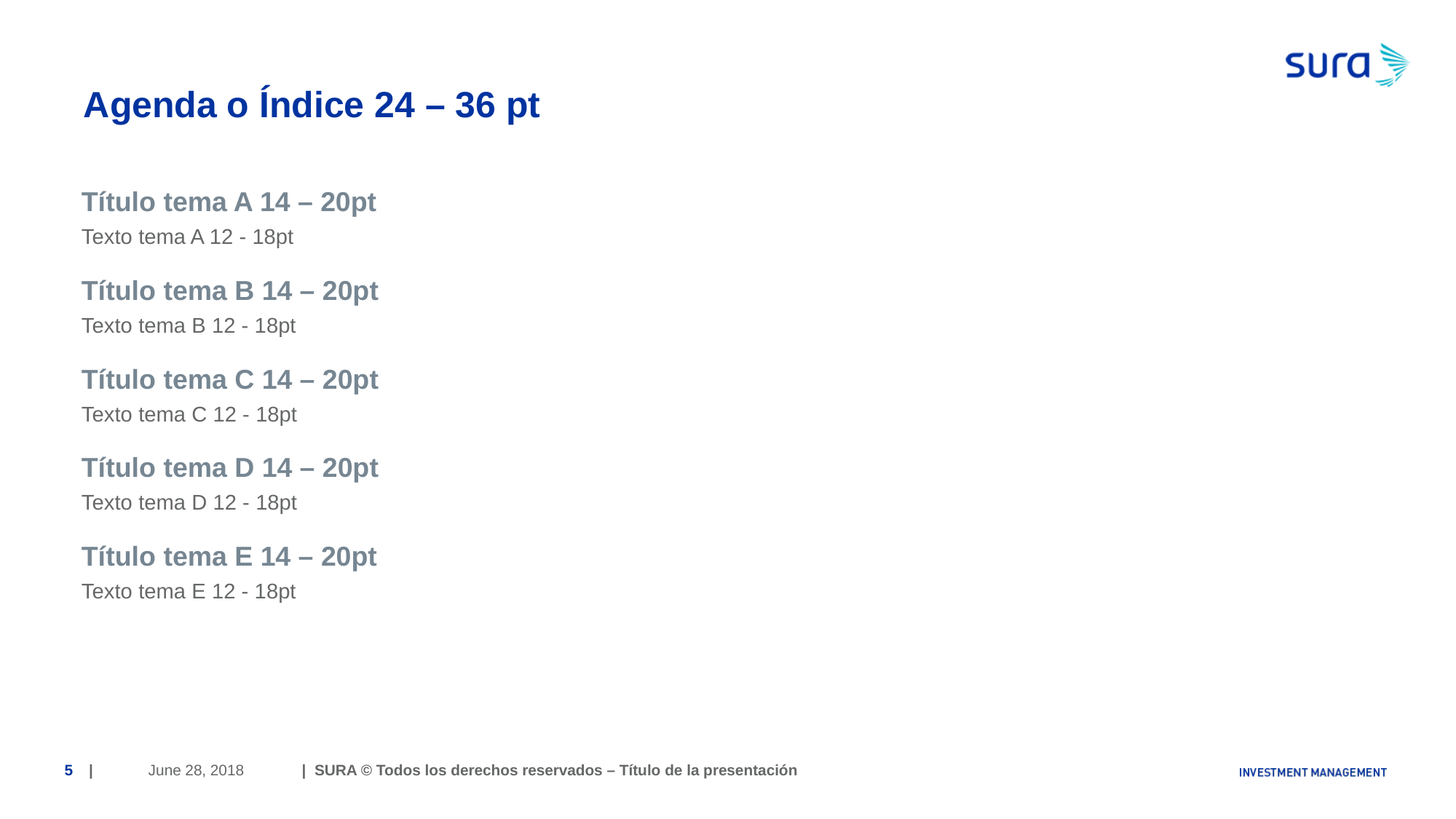

# Agenda o Índice 24 – 36 pt
Título tema A 14 – 20pt
Texto tema A 12 - 18pt
Título tema B 14 – 20pt
Texto tema B 12 - 18pt
Título tema C 14 – 20pt
Texto tema C 12 - 18pt
Título tema D 14 – 20pt
Texto tema D 12 - 18pt
Título tema E 14 – 20pt
Texto tema E 12 - 18pt

June 28, 2018
5
|                                                  |  SURA © Todos los derechos reservados – Título de la presentación